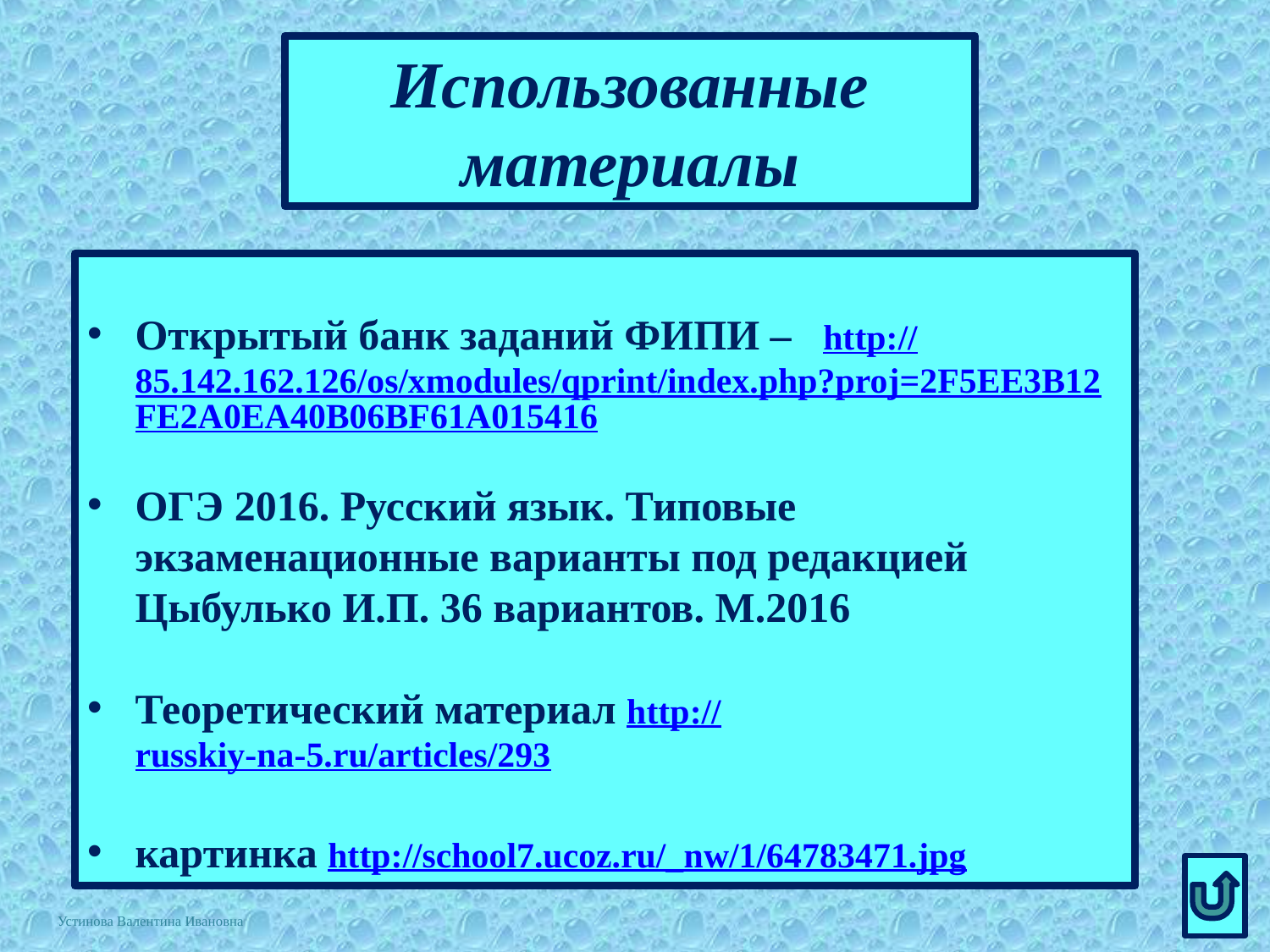

# Использованные материалы

Открытый банк заданий ФИПИ –   http://85.142.162.126/os/xmodules/qprint/index.php?proj=2F5EE3B12FE2A0EA40B06BF61A015416

ОГЭ 2016. Русский язык. Типовые экзаменационные варианты под редакцией Цыбулько И.П. 36 вариантов. М.2016

Теоретический материал http://russkiy-na-5.ru/articles/293

картинка http://school7.ucoz.ru/_nw/1/64783471.jpg

Устинова Валентина Ивановна